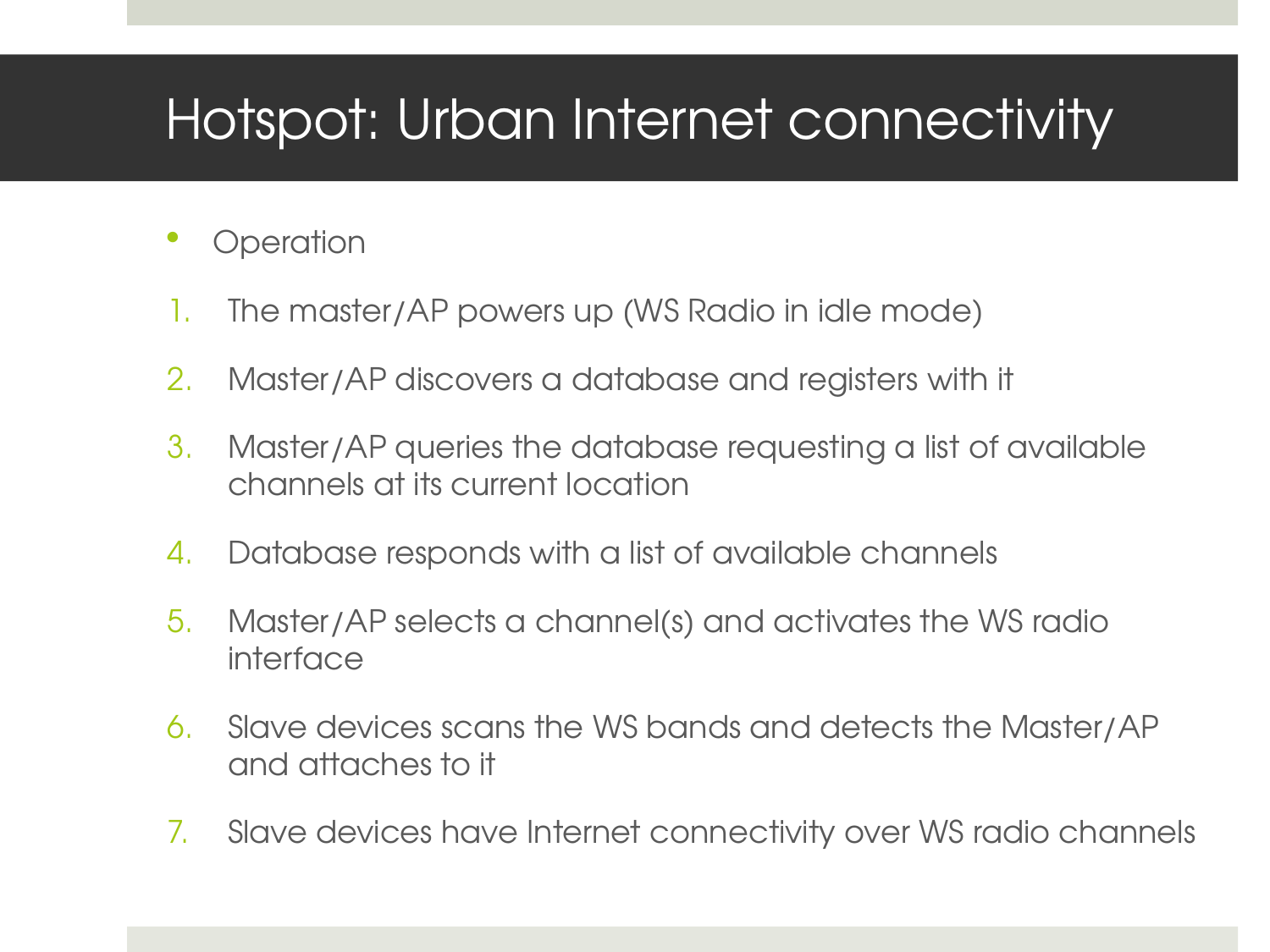

# Hotspot: Urban Internet connectivity
Operation
The master/AP powers up (WS Radio in idle mode)
Master/AP discovers a database and registers with it
Master/AP queries the database requesting a list of available channels at its current location
Database responds with a list of available channels
Master/AP selects a channel(s) and activates the WS radio interface
Slave devices scans the WS bands and detects the Master/AP and attaches to it
Slave devices have Internet connectivity over WS radio channels